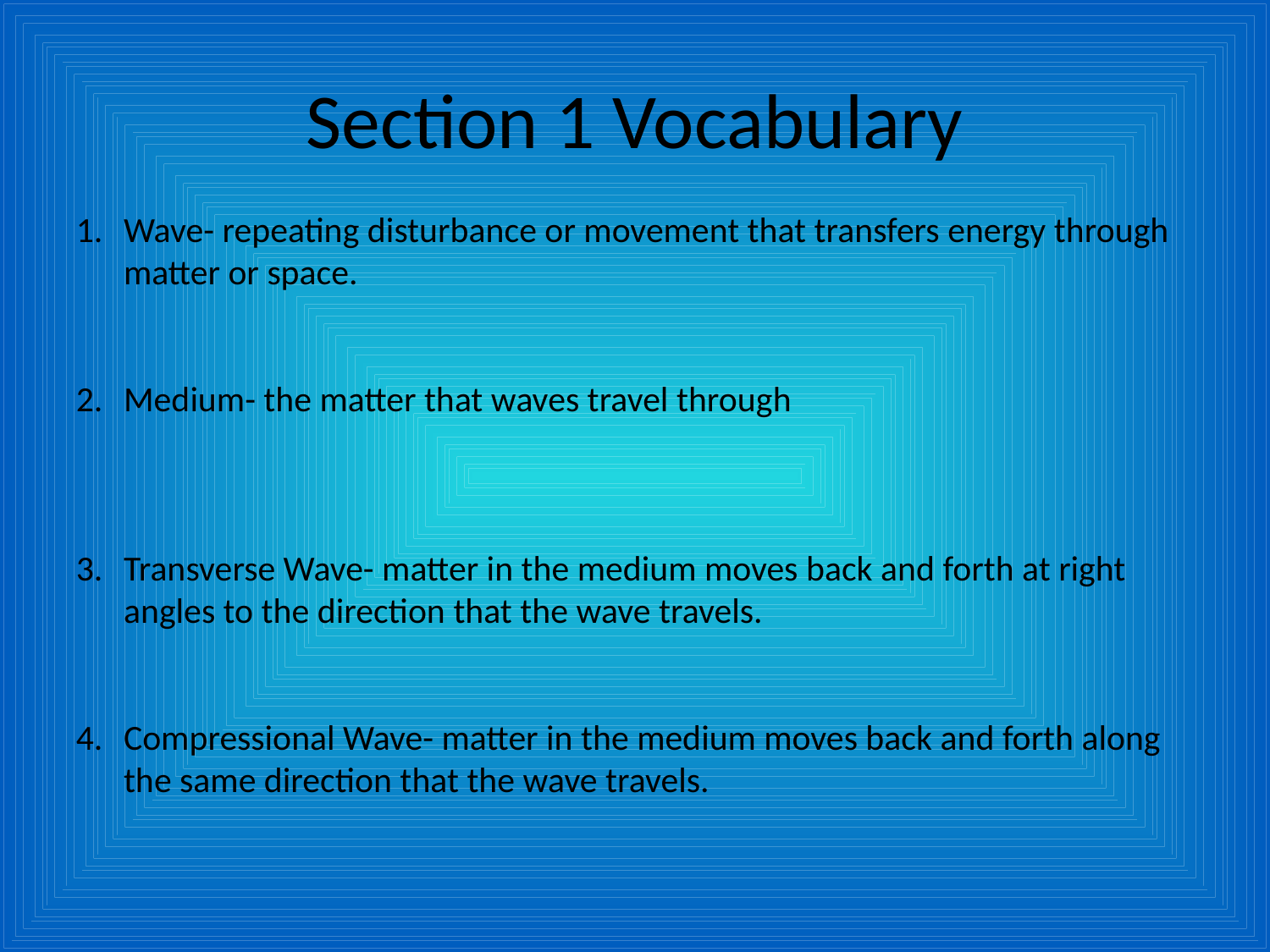

# Section 1 Vocabulary
Wave- repeating disturbance or movement that transfers energy through matter or space.

Medium- the matter that waves travel through

Transverse Wave- matter in the medium moves back and forth at right angles to the direction that the wave travels.

Compressional Wave- matter in the medium moves back and forth along the same direction that the wave travels.